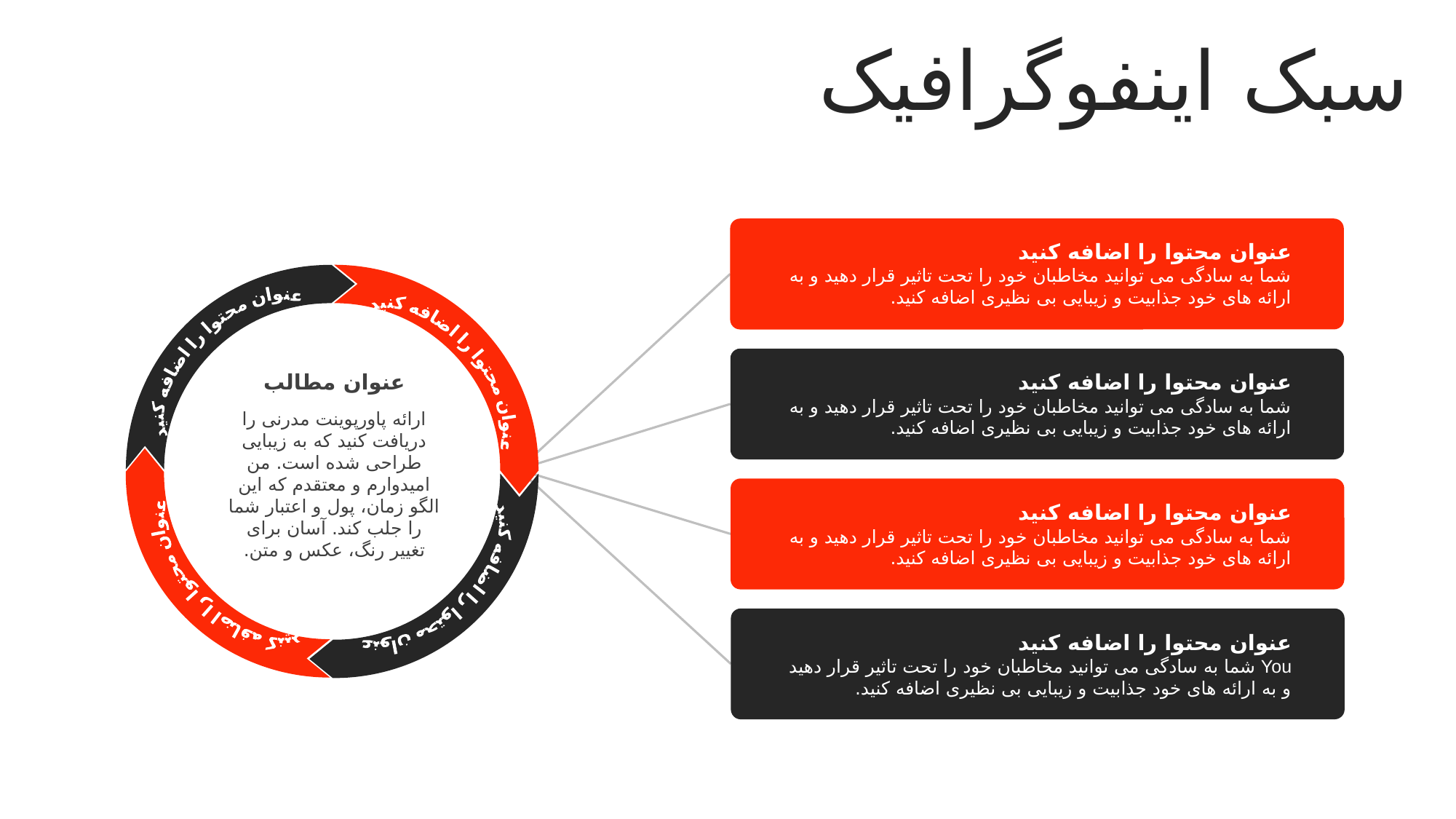

سبک اینفوگرافیک

عنوان محتوا را اضافه کنید
شما به سادگی می توانید مخاطبان خود را تحت تاثیر قرار دهید و به ارائه های خود جذابیت و زیبایی بی نظیری اضافه کنید.

عنوان محتوا را اضافه کنید
عنوان محتوا را اضافه کنید
عنوان مطالب
ارائه پاورپوینت مدرنی را دریافت کنید که به زیبایی طراحی شده است. من امیدوارم و معتقدم که این الگو زمان، پول و اعتبار شما را جلب کند. آسان برای تغییر رنگ، عکس و متن.
عنوان محتوا را اضافه کنید
عنوان محتوا را اضافه کنید

عنوان محتوا را اضافه کنید
شما به سادگی می توانید مخاطبان خود را تحت تاثیر قرار دهید و به ارائه های خود جذابیت و زیبایی بی نظیری اضافه کنید.

عنوان محتوا را اضافه کنید
شما به سادگی می توانید مخاطبان خود را تحت تاثیر قرار دهید و به ارائه های خود جذابیت و زیبایی بی نظیری اضافه کنید.

عنوان محتوا را اضافه کنید
You شما به سادگی می توانید مخاطبان خود را تحت تاثیر قرار دهید و به ارائه های خود جذابیت و زیبایی بی نظیری اضافه کنید.